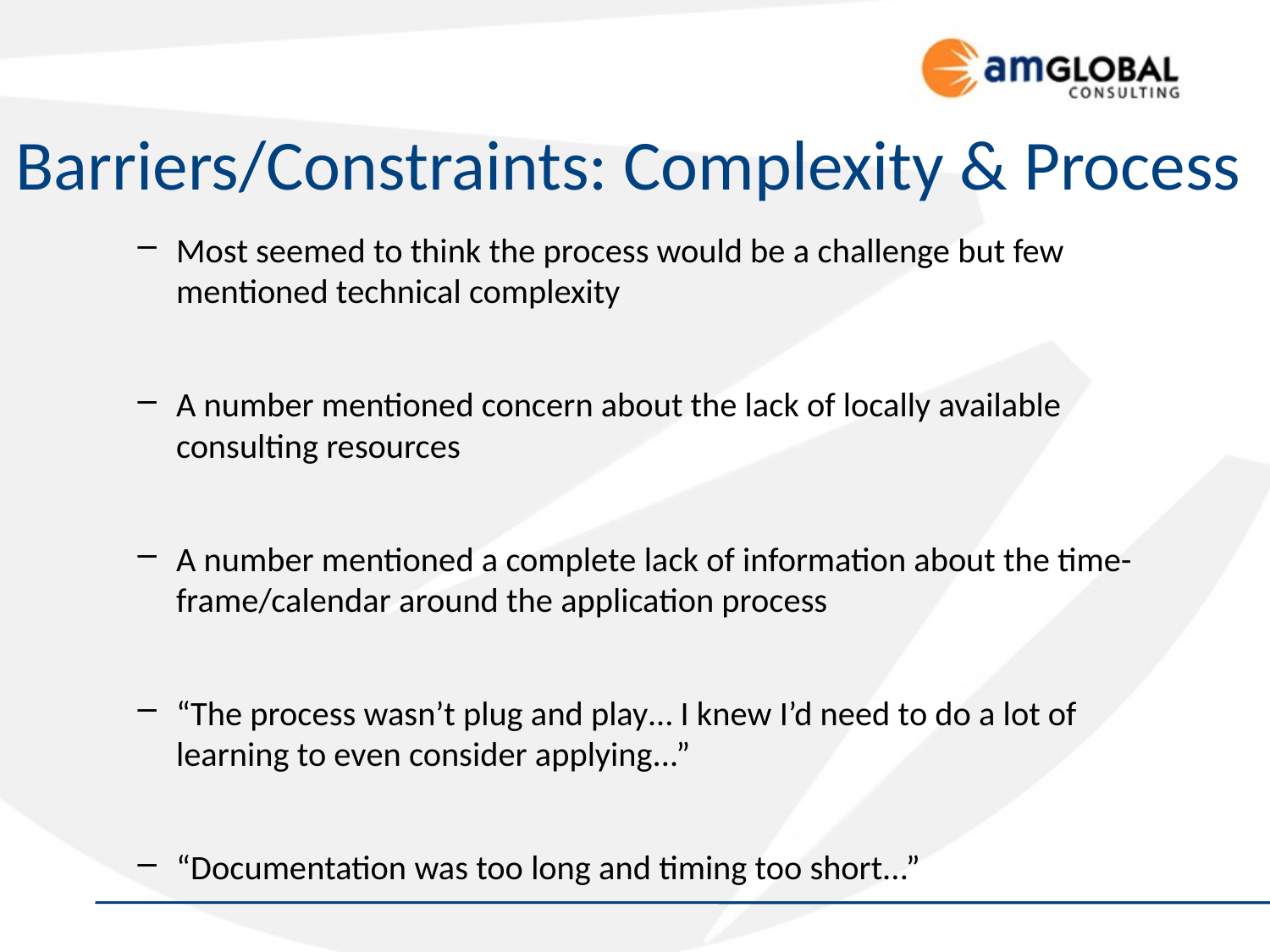

# Barriers/Constraints: Complexity & Process
Most seemed to think the process would be a challenge but few mentioned technical complexity

A number mentioned concern about the lack of locally available consulting resources

A number mentioned a complete lack of information about the time-frame/calendar around the application process

“The process wasn’t plug and play… I knew I’d need to do a lot of learning to even consider applying...”

“Documentation was too long and timing too short...”